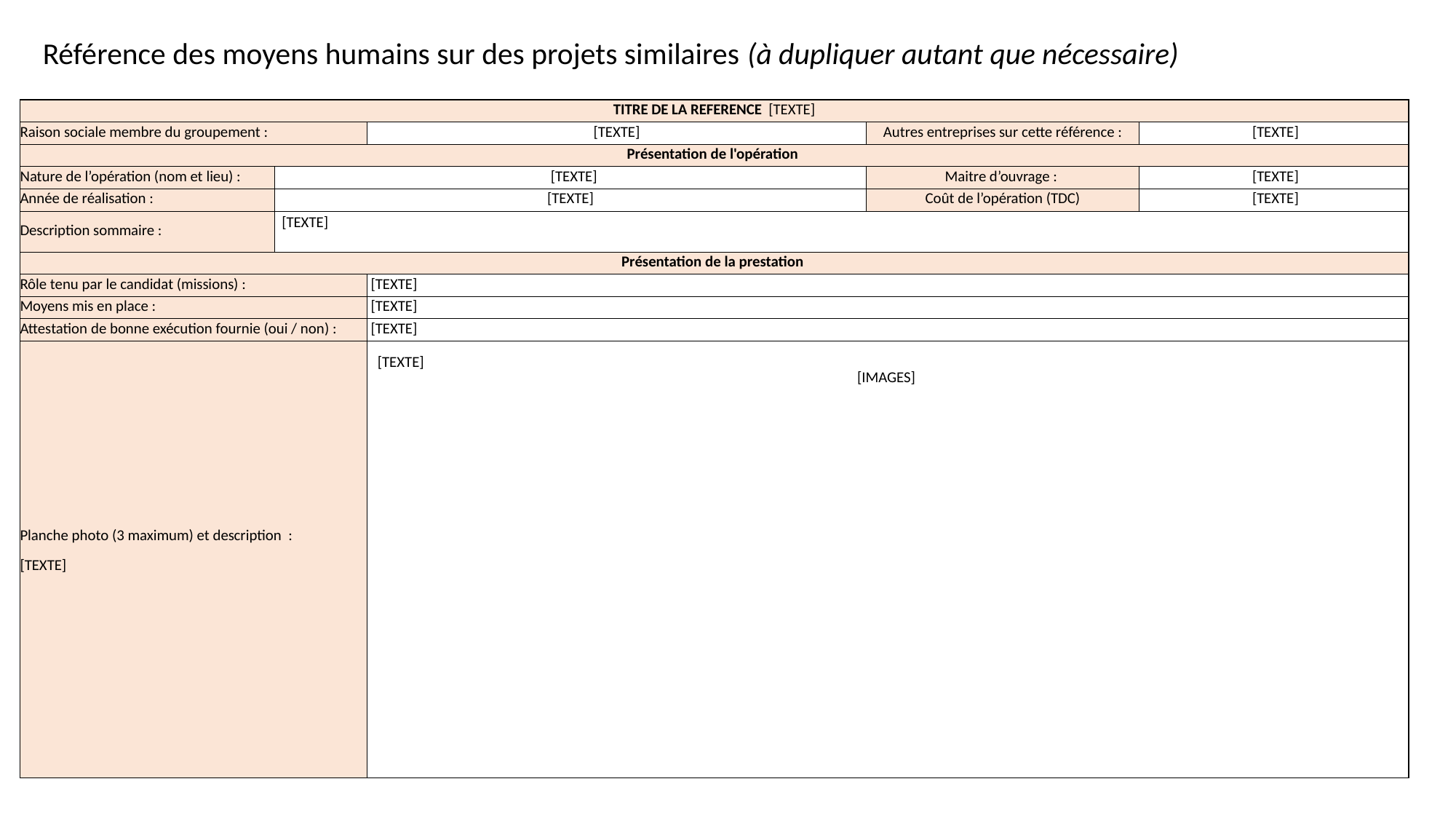

# Référence des moyens humains sur des projets similaires (à dupliquer autant que nécessaire)
| TITRE DE LA REFERENCE  [TEXTE] |  |  |  |  |
| --- | --- | --- | --- | --- |
| Raison sociale membre du groupement : |  | [TEXTE] | Autres entreprises sur cette référence : | [TEXTE] |
| Présentation de l'opération |  |  |  |  |
| Nature de l’opération (nom et lieu) : | [TEXTE] |  | Maitre d’ouvrage : | [TEXTE] |
| Année de réalisation : | [TEXTE] |  | Coût de l’opération (TDC) | [TEXTE] |
| Description sommaire : | [TEXTE] |  |  |  |
| Présentation de la prestation |  |  |  |  |
| Rôle tenu par le candidat (missions) : |  | [TEXTE] |  |  |
| Moyens mis en place : |  | [TEXTE] |  |  |
| Attestation de bonne exécution fournie (oui / non) : |  | [TEXTE] |  |  |
| Planche photo (3 maximum) et description : [TEXTE] |  | [TEXTE]  [IMAGES] |  |  |